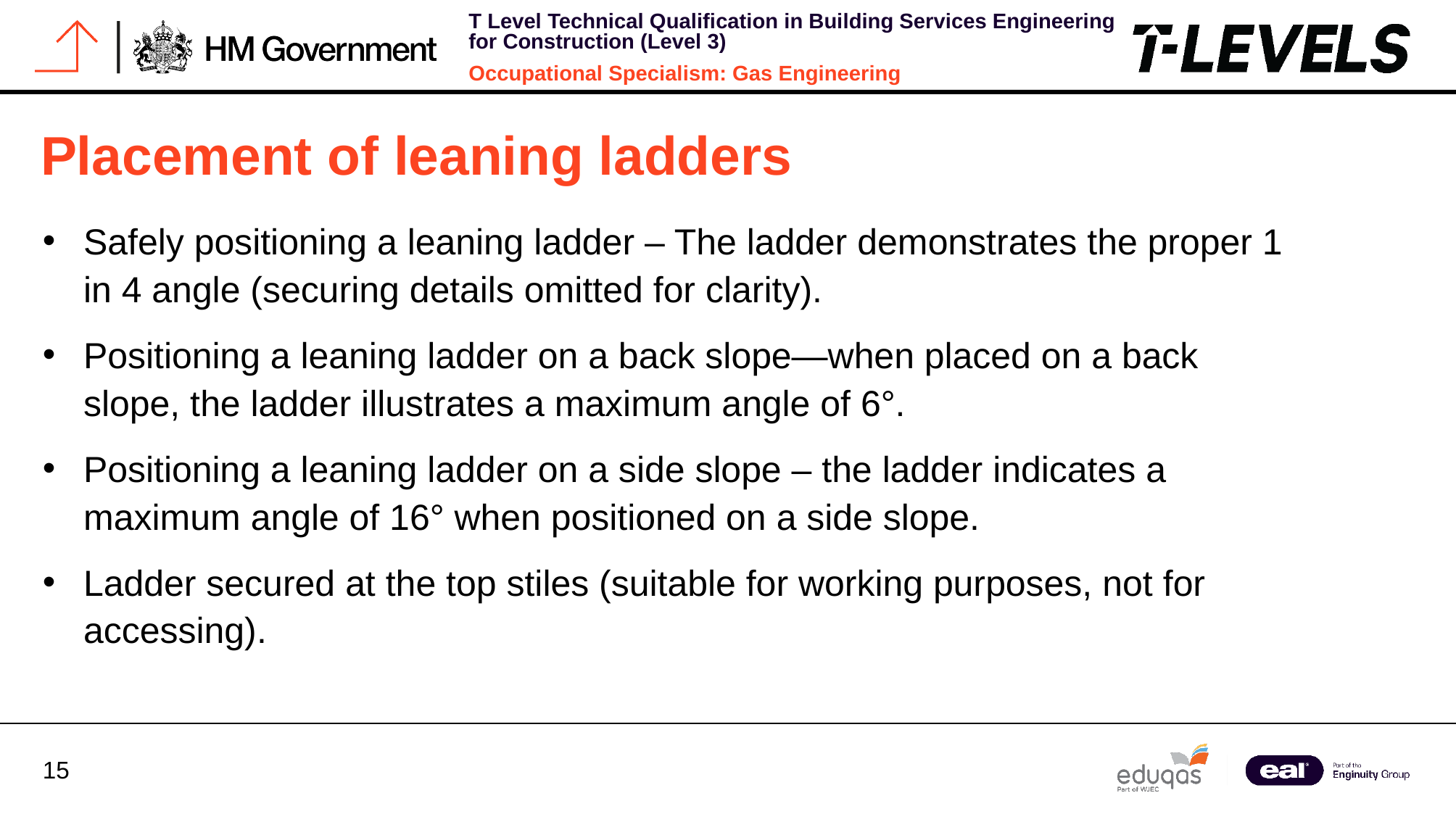

Placement of leaning ladders
Safely positioning a leaning ladder – The ladder demonstrates the proper 1 in 4 angle (securing details omitted for clarity).
Positioning a leaning ladder on a back slope—when placed on a back slope, the ladder illustrates a maximum angle of 6°.
Positioning a leaning ladder on a side slope – the ladder indicates a maximum angle of 16° when positioned on a side slope.
Ladder secured at the top stiles (suitable for working purposes, not for accessing).